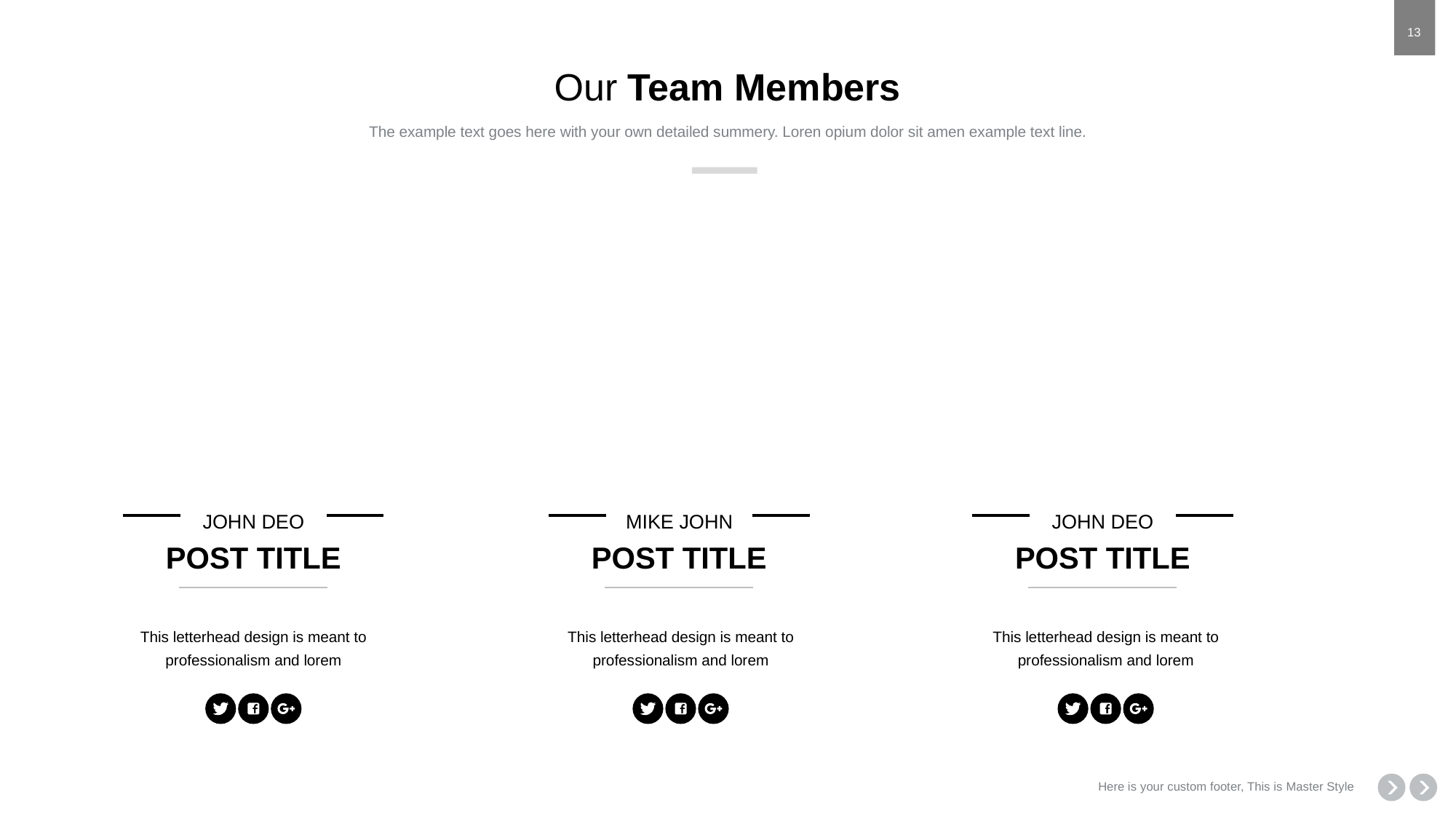

# Our Team Members
The example text goes here with your own detailed summery. Loren opium dolor sit amen example text line.

JOHN DEO
POST TITLE
This letterhead design is meant to professionalism and lorem

MIKE JOHN
POST TITLE
This letterhead design is meant to professionalism and lorem

JOHN DEO
POST TITLE
This letterhead design is meant to professionalism and lorem

Here is your custom footer, This is Master Style